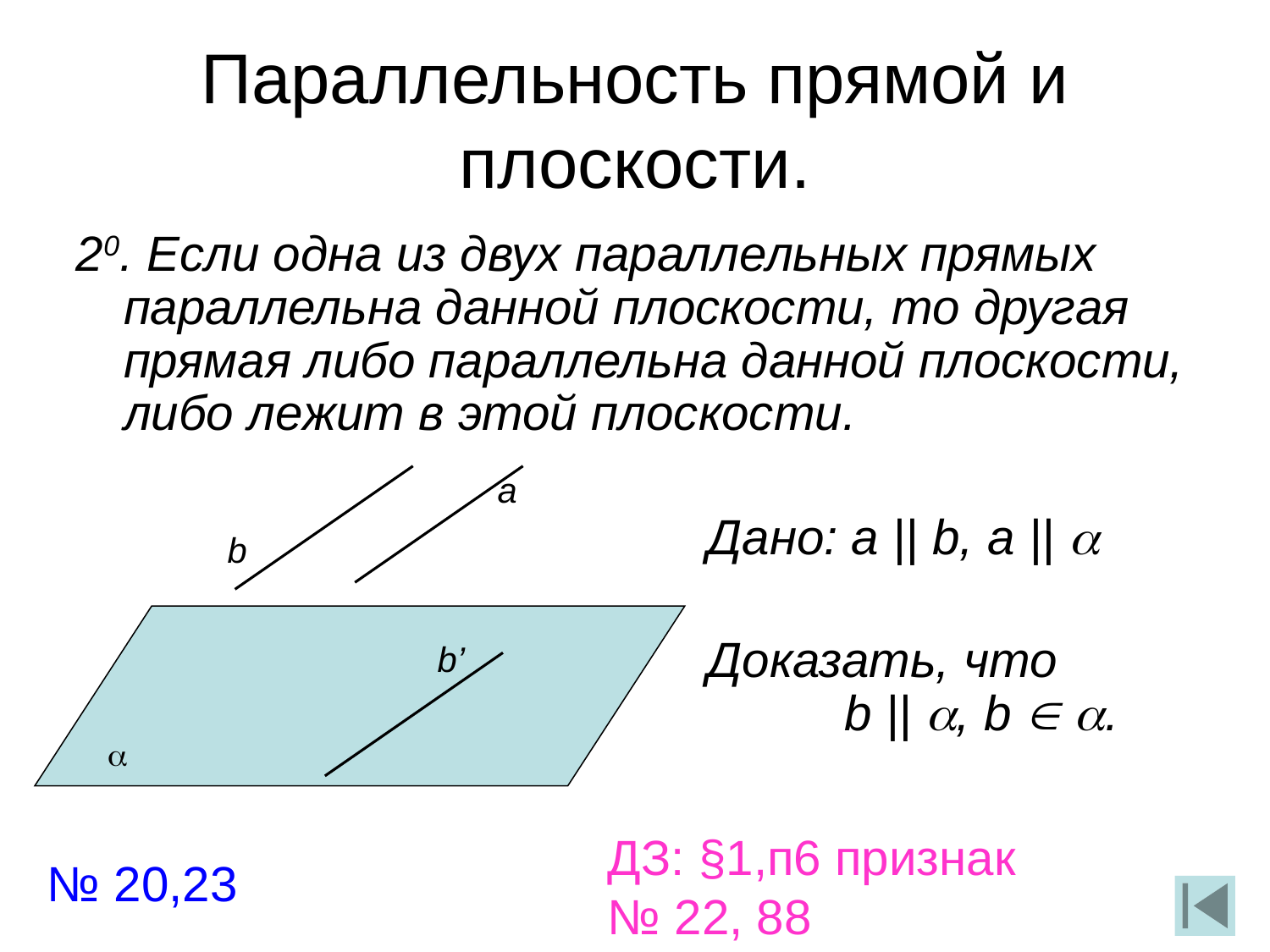

Параллельность прямой и плоскости.
20. Если одна из двух параллельных прямых параллельна данной плоскости, то другая прямая либо параллельна данной плоскости, либо лежит в этой плоскости.
а
Дано: а || b, а || α
Доказать, что
b || α, b ∈ α.
b

α
b’
ДЗ: §1,п6 признак
№ 22, 88
№ 20,23